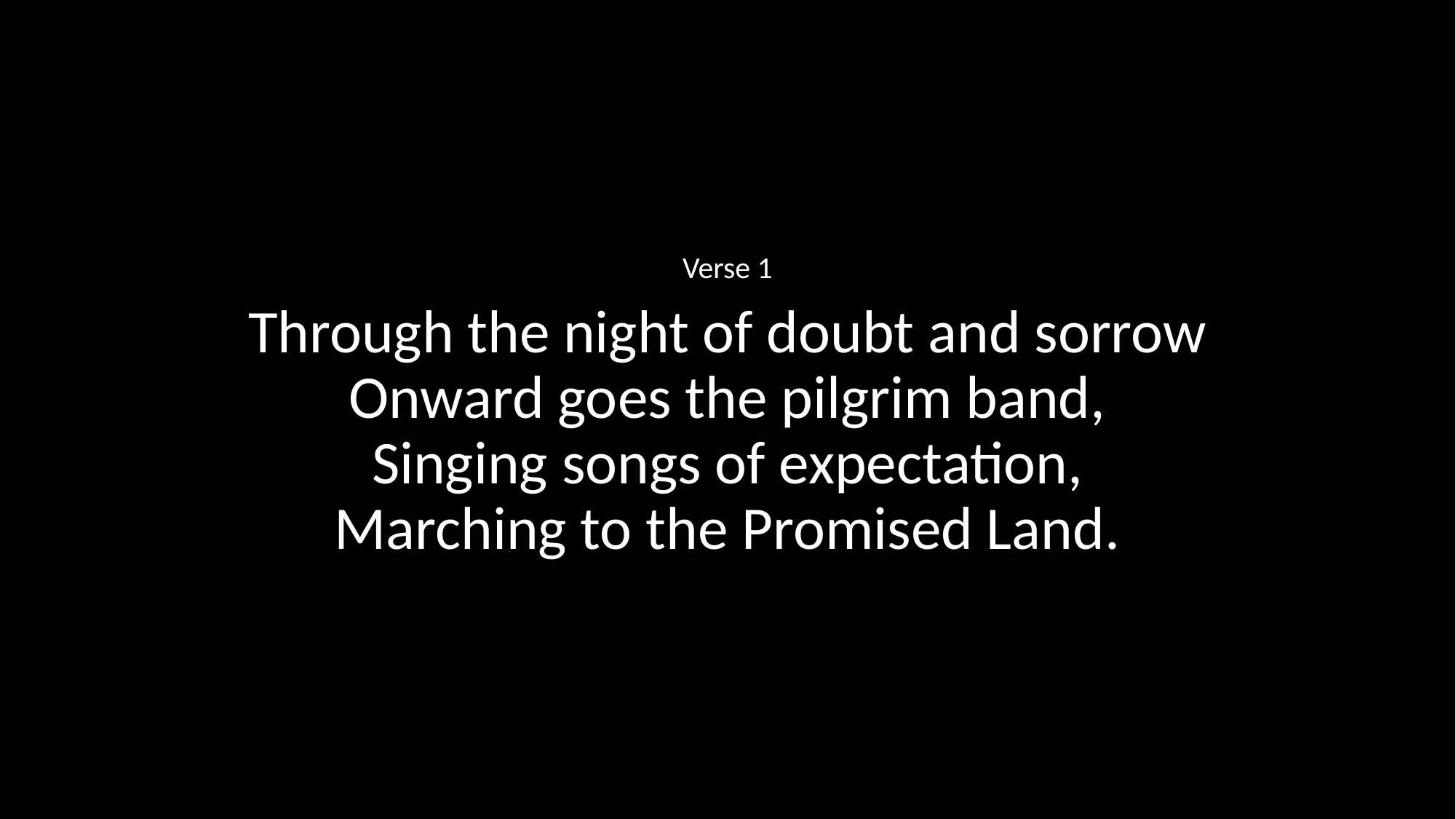

Verse 1
Through the night of doubt and sorrow
Onward goes the pilgrim band,
Singing songs of expectation,
Marching to the Promised Land.